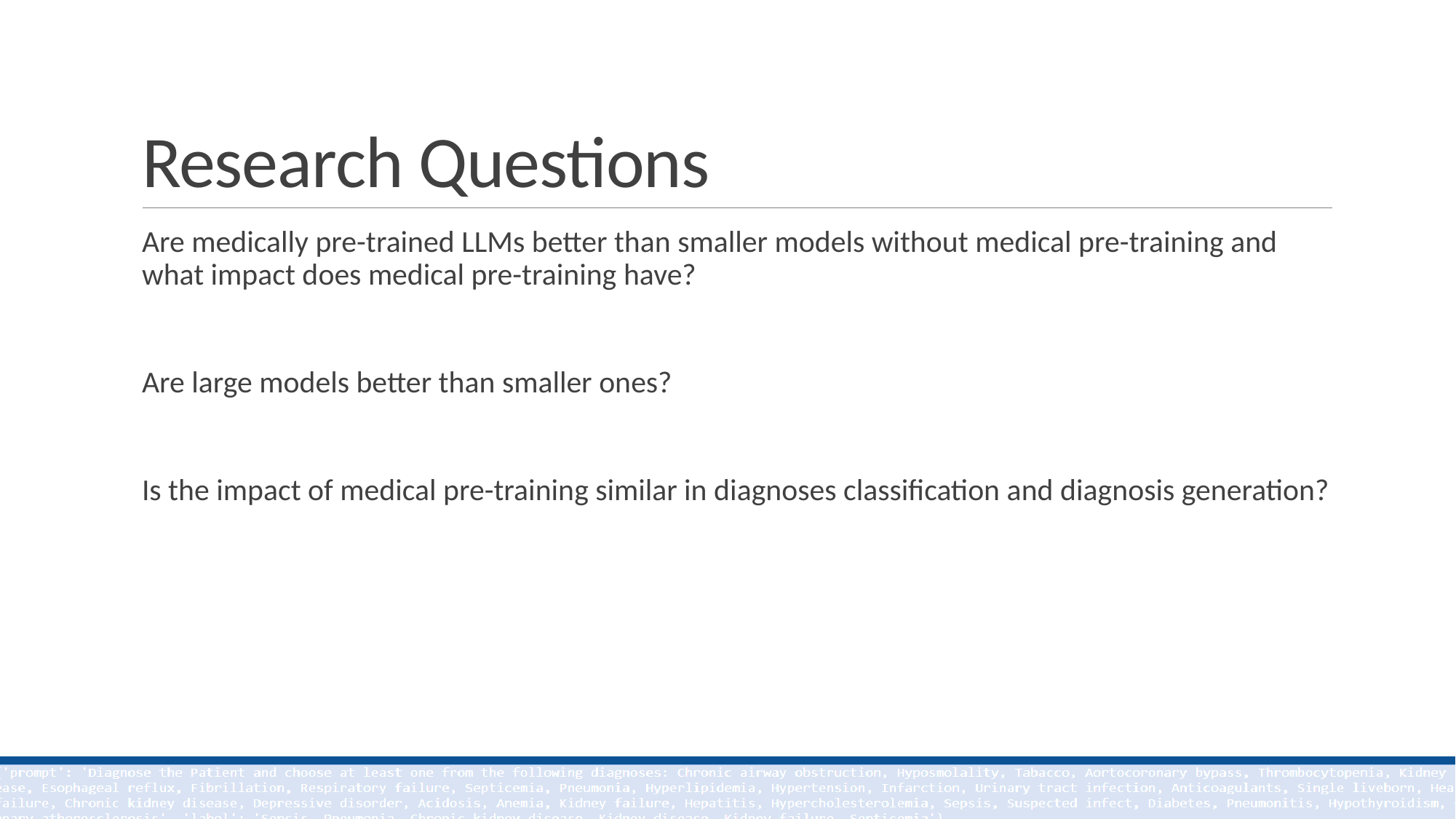

# Research Questions
Are medically pre-trained LLMs better than smaller models without medical pre-training and what impact does medical pre-training have?

Are large models better than smaller ones?

Is the impact of medical pre-training similar in diagnoses classification and diagnosis generation?